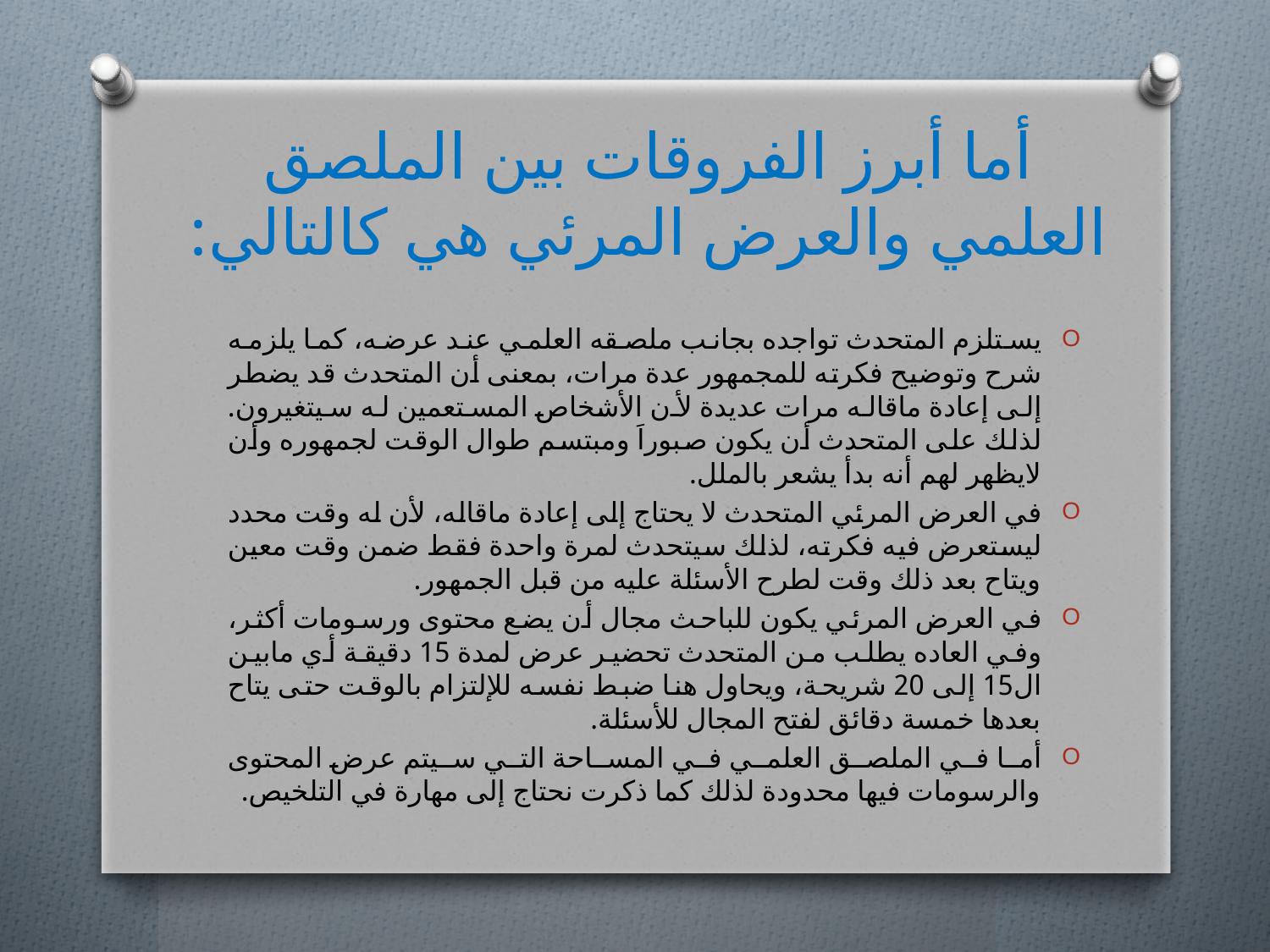

# أما أبرز الفروقات بين الملصق العلمي والعرض المرئي هي كالتالي:

يستلزم المتحدث تواجده بجانب ملصقه العلمي عند عرضه، كما يلزمه شرح وتوضيح فكرته للمجمهور عدة مرات، بمعنى أن المتحدث قد يضطر إلى إعادة ماقاله مرات عديدة لأن الأشخاص المستعمين له سيتغيرون. لذلك على المتحدث أن يكون صبوراَ ومبتسم طوال الوقت لجمهوره وأن لايظهر لهم أنه بدأ يشعر بالملل.
في العرض المرئي المتحدث لا يحتاج إلى إعادة ماقاله، لأن له وقت محدد ليستعرض فيه فكرته، لذلك سيتحدث لمرة واحدة فقط ضمن وقت معين ويتاح بعد ذلك وقت لطرح الأسئلة عليه من قبل الجمهور.
في العرض المرئي يكون للباحث مجال أن يضع محتوى ورسومات أكثر، وفي العاده يطلب من المتحدث تحضير عرض لمدة 15 دقيقة أي مابين ال15 إلى 20 شريحة، ويحاول هنا ضبط نفسه للإلتزام بالوقت حتى يتاح بعدها خمسة دقائق لفتح المجال للأسئلة.
أما في الملصق العلمي في المساحة التي سيتم عرض المحتوى والرسومات فيها محدودة لذلك كما ذكرت نحتاج إلى مهارة في التلخيص.